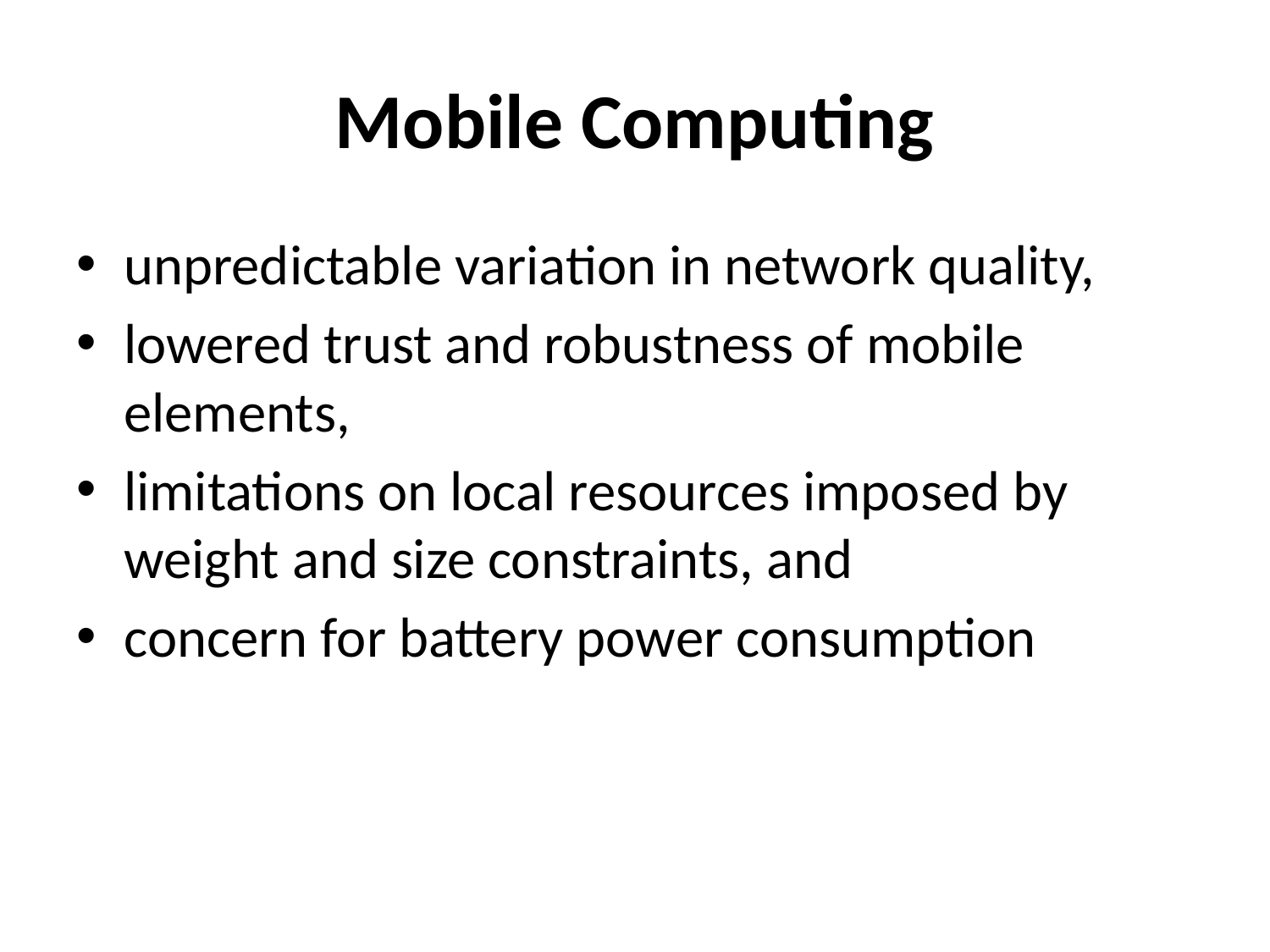

# Mobile Computing
unpredictable variation in network quality,
lowered trust and robustness of mobile elements,
limitations on local resources imposed by weight and size constraints, and
concern for battery power consumption